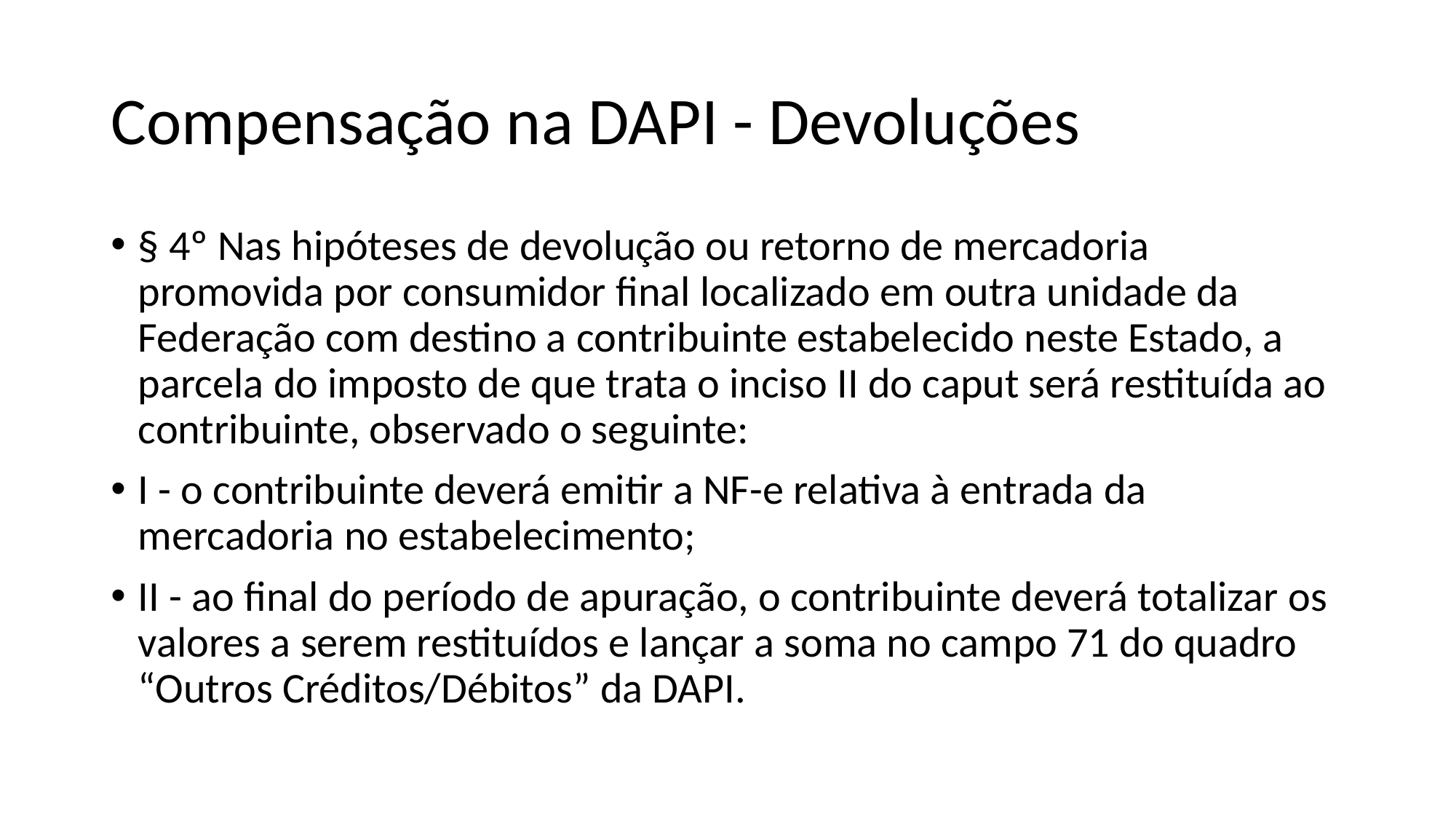

# Compensação na DAPI - Devoluções
§ 4º Nas hipóteses de devolução ou retorno de mercadoria promovida por consumidor final localizado em outra unidade da Federação com destino a contribuinte estabelecido neste Estado, a parcela do imposto de que trata o inciso II do caput será restituída ao contribuinte, observado o seguinte:
I - o contribuinte deverá emitir a NF-e relativa à entrada da mercadoria no estabelecimento;
II - ao final do período de apuração, o contribuinte deverá totalizar os valores a serem restituídos e lançar a soma no campo 71 do quadro “Outros Créditos/Débitos” da DAPI.